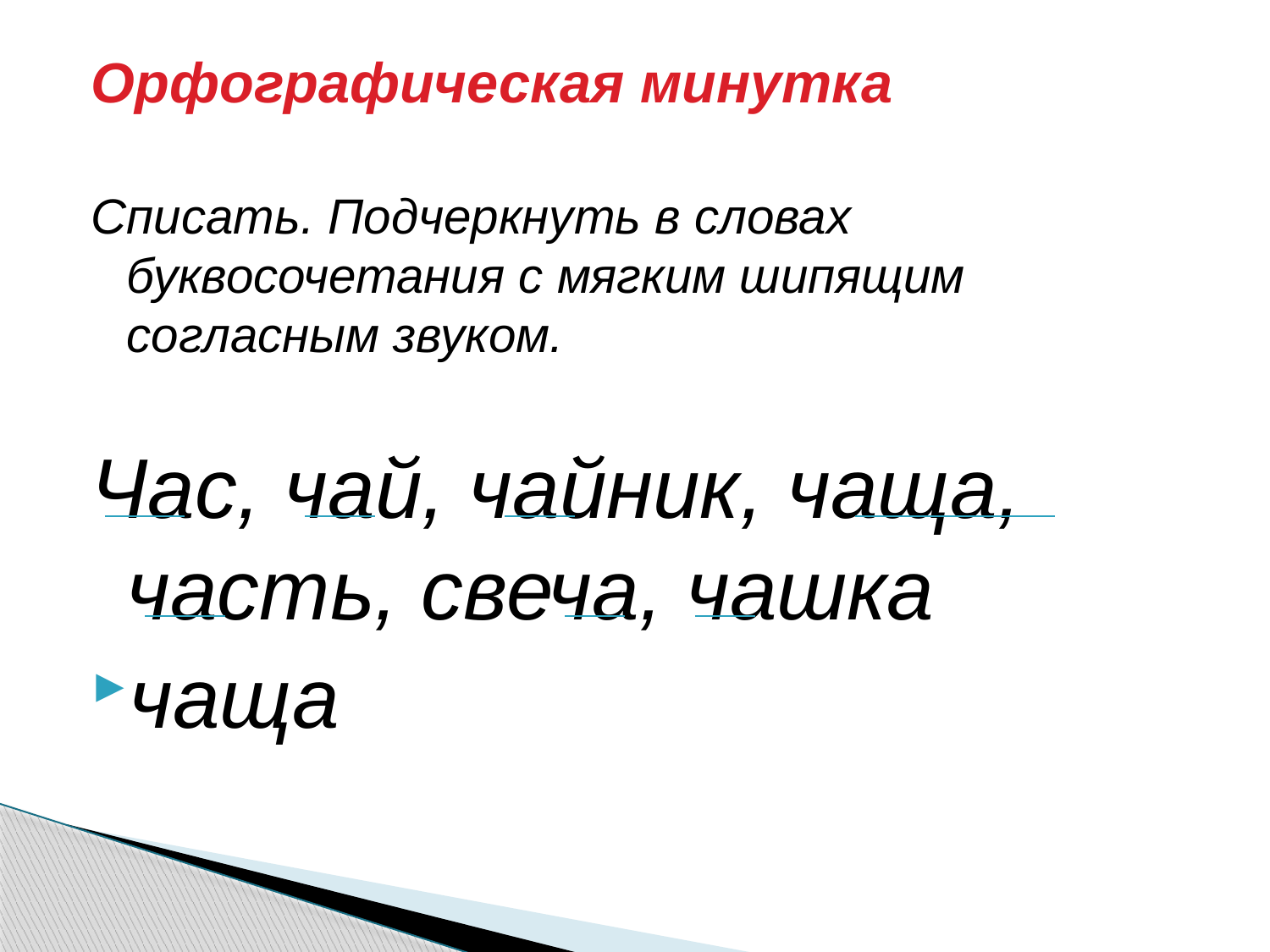

#
Орфографическая минутка

Списать. Подчеркнуть в словах  буквосочетания с мягким шипящим согласным звуком.

Час, чай, чайник, чаща, часть, свеча, чашка
чаща